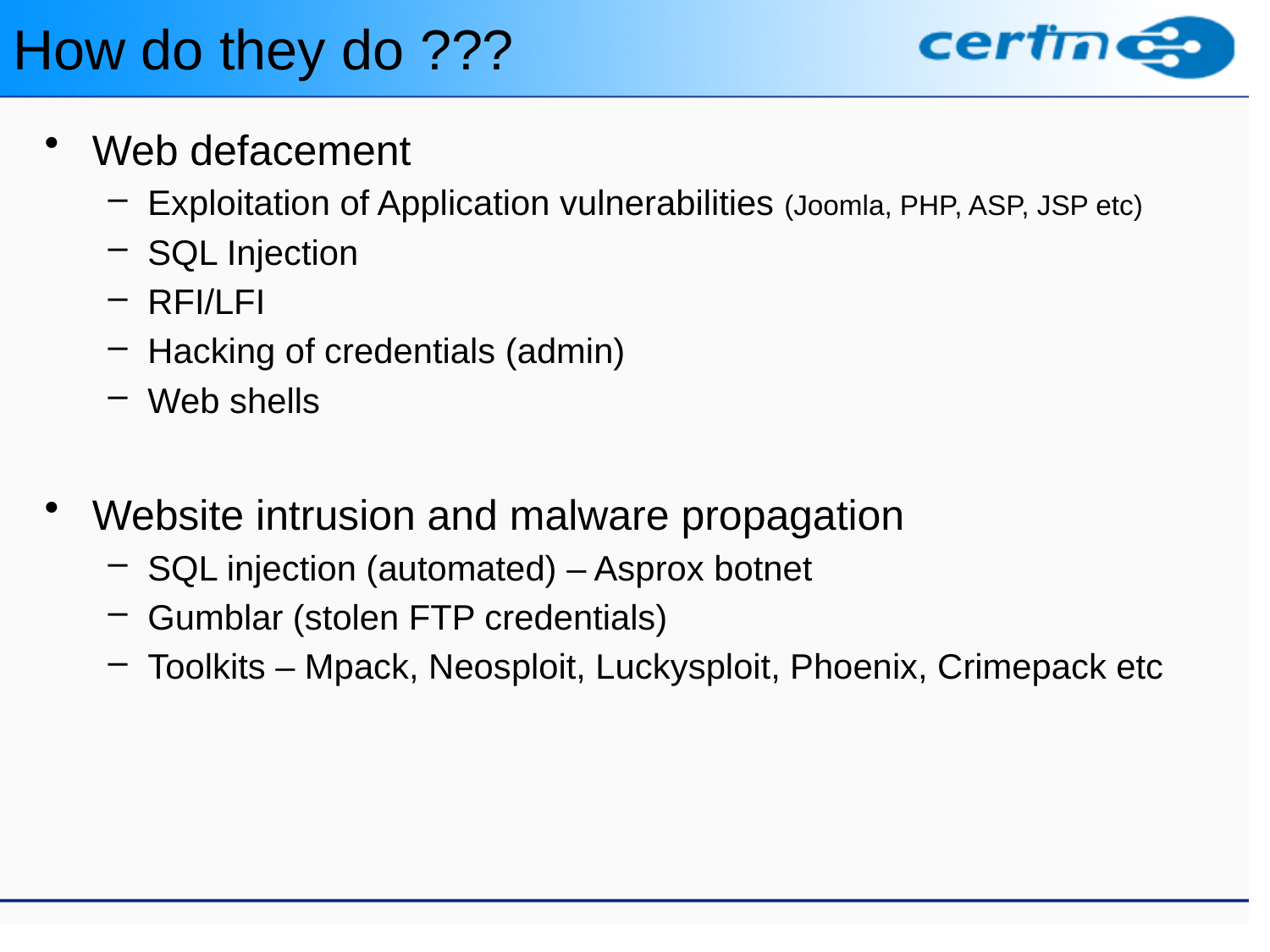

# How do they do ???
Web defacement
Exploitation of Application vulnerabilities (Joomla, PHP, ASP, JSP etc)
SQL Injection
RFI/LFI
Hacking of credentials (admin)
Web shells

Website intrusion and malware propagation
SQL injection (automated) – Asprox botnet
Gumblar (stolen FTP credentials)
Toolkits – Mpack, Neosploit, Luckysploit, Phoenix, Crimepack etc